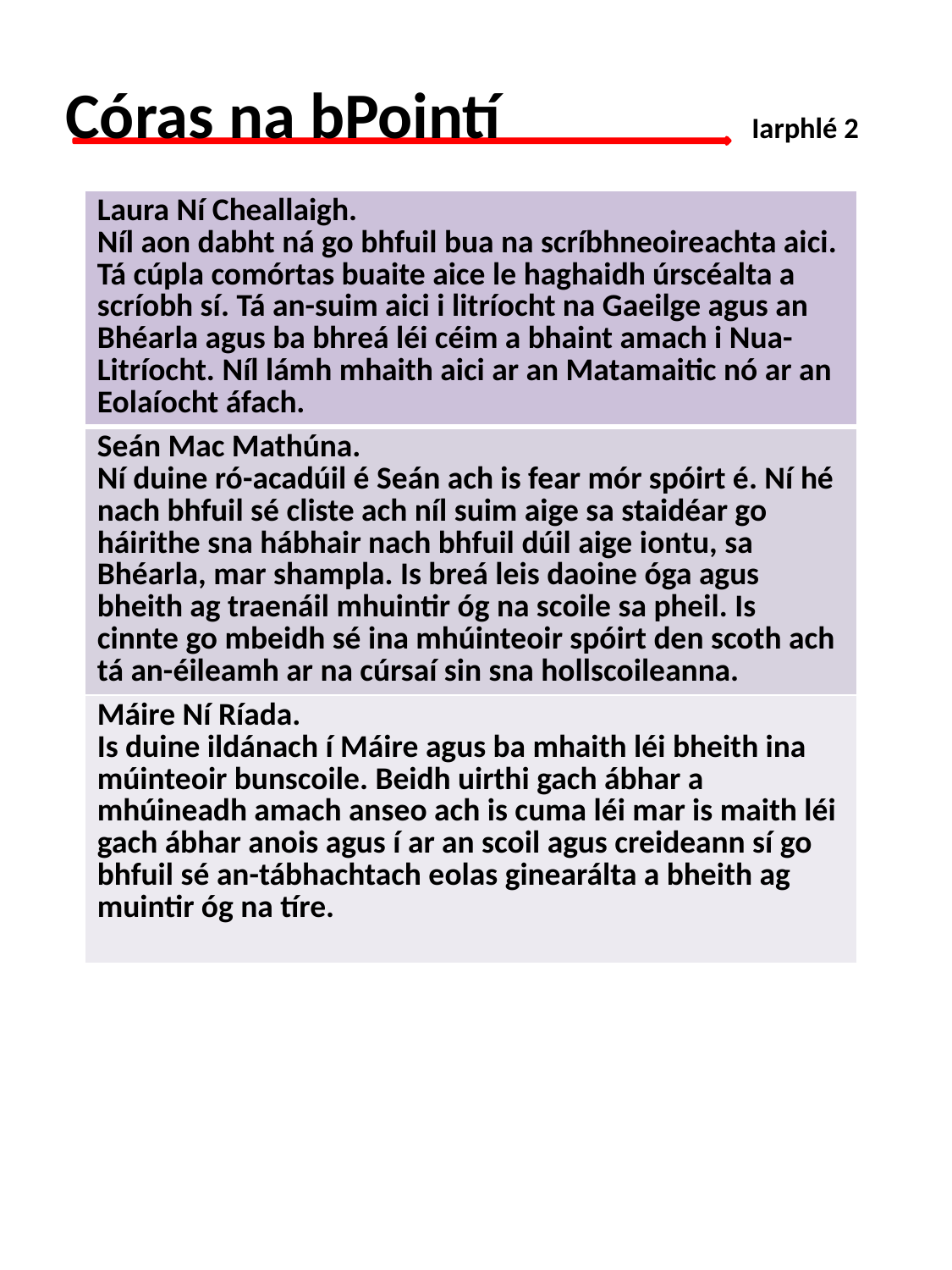

# Córas na bPointí	               Iarphlé 2

| Laura Ní Cheallaigh. Níl aon dabht ná go bhfuil bua na scríbhneoireachta aici. Tá cúpla comórtas buaite aice le haghaidh úrscéalta a scríobh sí. Tá an-suim aici i litríocht na Gaeilge agus an Bhéarla agus ba bhreá léi céim a bhaint amach i Nua-Litríocht. Níl lámh mhaith aici ar an Matamaitic nó ar an Eolaíocht áfach. |
| --- |
| Seán Mac Mathúna. Ní duine ró-acadúil é Seán ach is fear mór spóirt é. Ní hé nach bhfuil sé cliste ach níl suim aige sa staidéar go háirithe sna hábhair nach bhfuil dúil aige iontu, sa Bhéarla, mar shampla. Is breá leis daoine óga agus bheith ag traenáil mhuintir óg na scoile sa pheil. Is cinnte go mbeidh sé ina mhúinteoir spóirt den scoth ach tá an-éileamh ar na cúrsaí sin sna hollscoileanna. |
| Máire Ní Ríada. Is duine ildánach í Máire agus ba mhaith léi bheith ina múinteoir bunscoile. Beidh uirthi gach ábhar a mhúineadh amach anseo ach is cuma léi mar is maith léi gach ábhar anois agus í ar an scoil agus creideann sí go bhfuil sé an-tábhachtach eolas ginearálta a bheith ag muintir óg na tíre. |